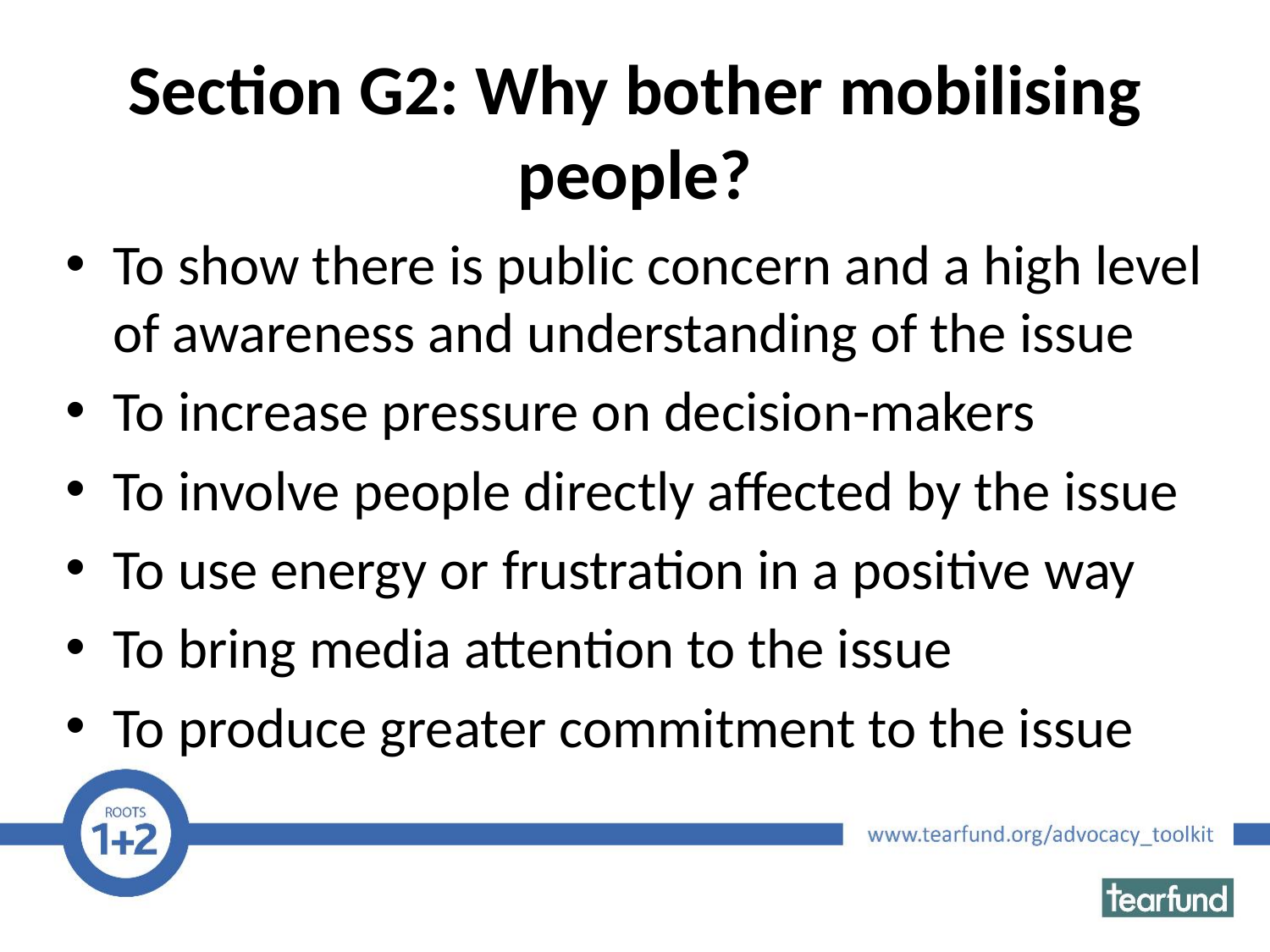

# Section G2: Why bother mobilising people?
To show there is public concern and a high level of awareness and understanding of the issue
To increase pressure on decision-makers
To involve people directly affected by the issue
To use energy or frustration in a positive way
To bring media attention to the issue
To produce greater commitment to the issue